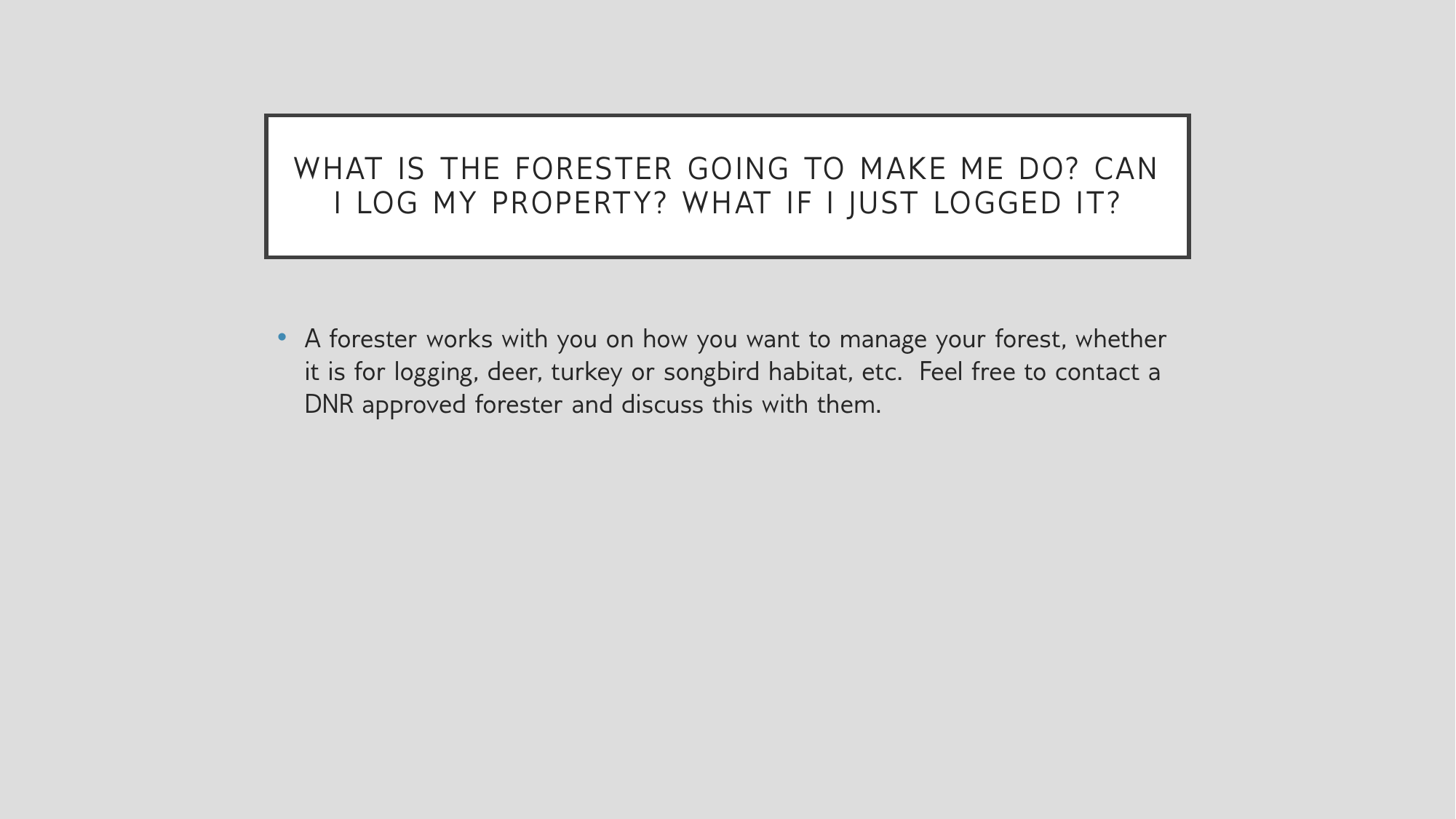

# What is the forester going to make me do? Can I log my property? What if I just logged it?
A forester works with you on how you want to manage your forest, whether it is for logging, deer, turkey or songbird habitat, etc.  Feel free to contact a DNR approved forester and discuss this with them.